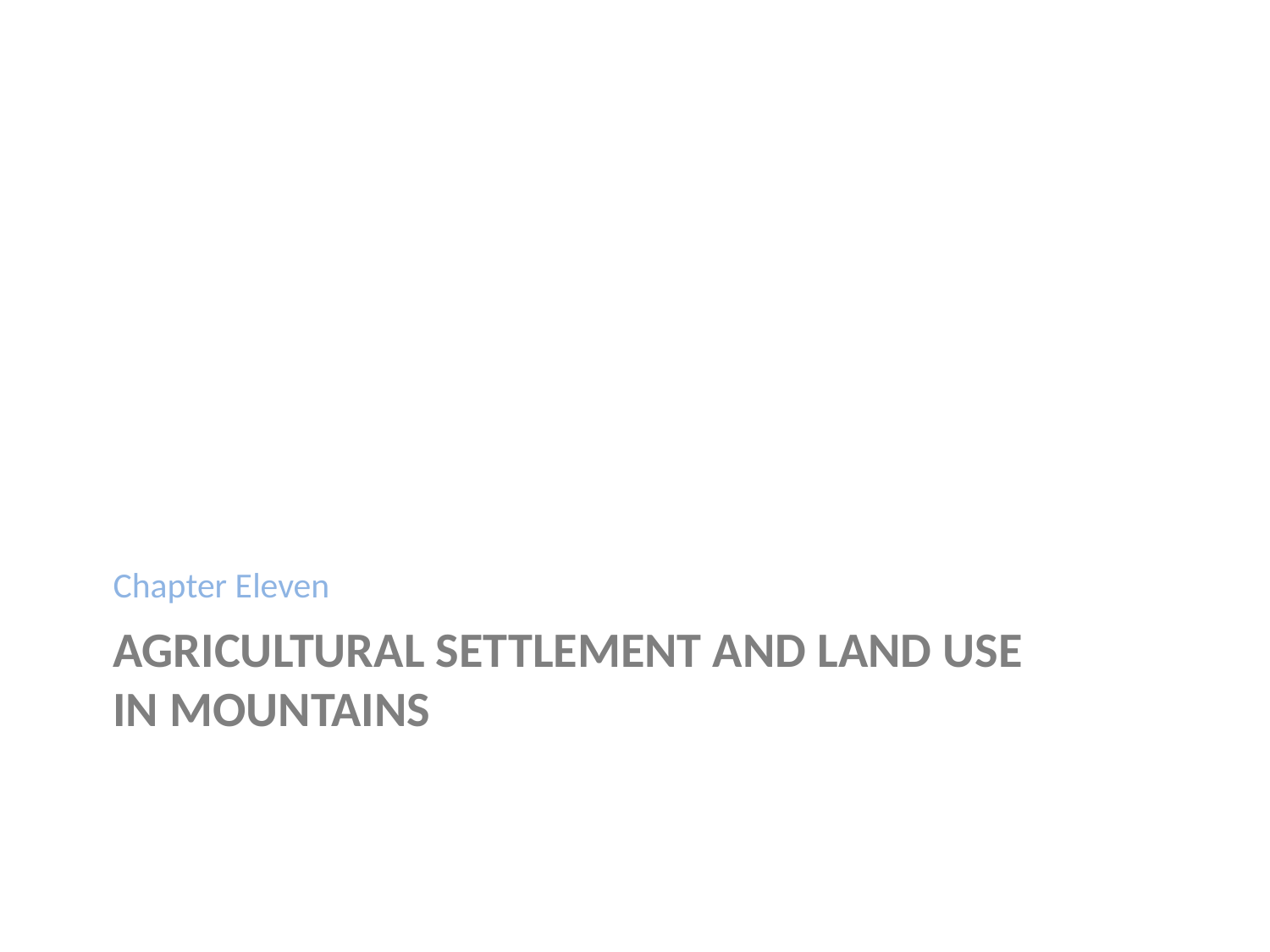

Chapter Eleven
# AGRICULTURAL SETTLEMENT AND LAND USE IN MOUNTAINS